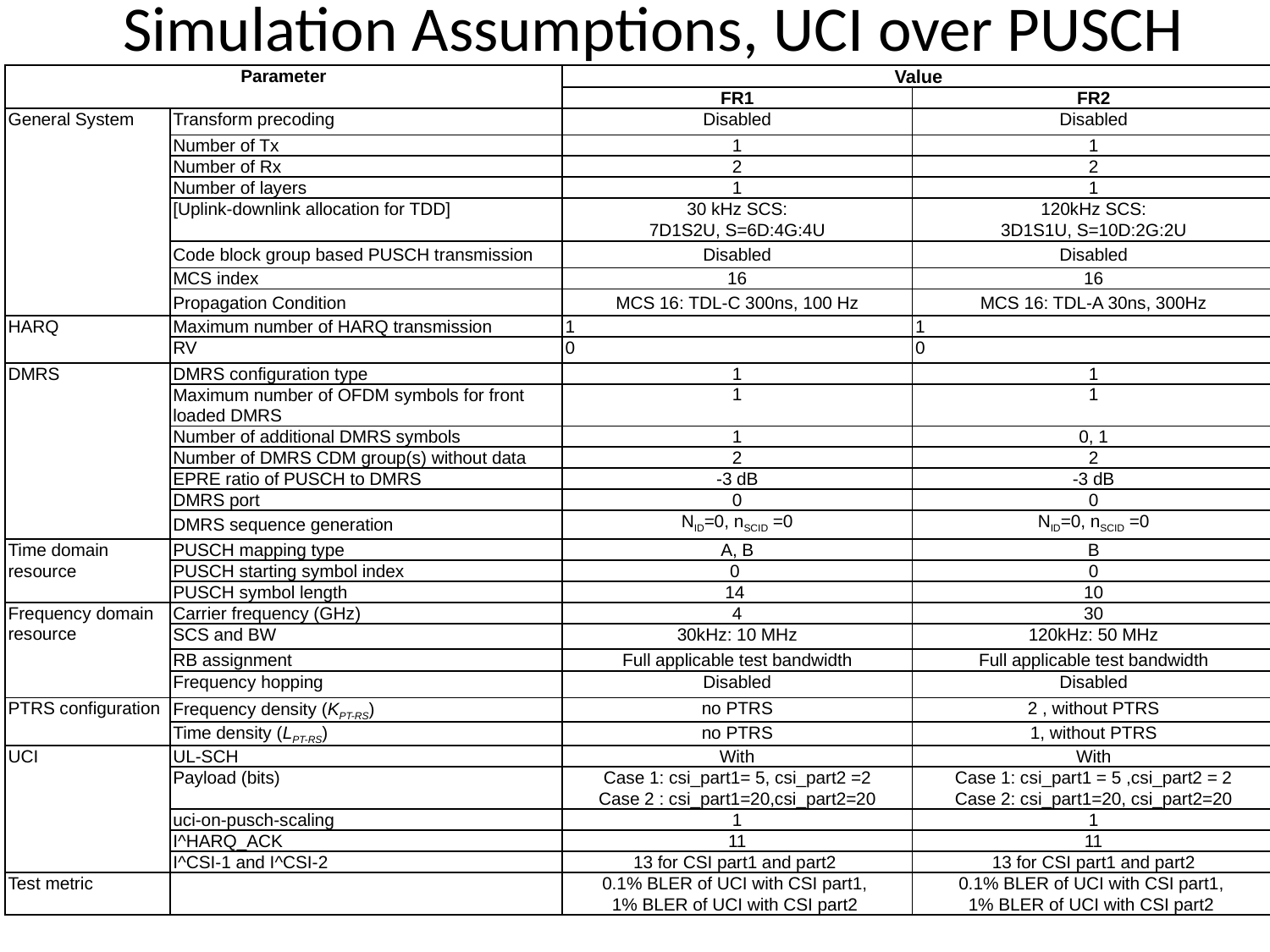

# Simulation Assumptions, UCI over PUSCH
| Parameter |  | Value |  |
| --- | --- | --- | --- |
|  |  | FR1 | FR2 |
| General System | Transform precoding | Disabled | Disabled |
|  | Number of Tx | 1 | 1 |
|  | Number of Rx | 2 | 2 |
|  | Number of layers | 1 | 1 |
|  | [Uplink-downlink allocation for TDD] | 30 kHz SCS: 7D1S2U, S=6D:4G:4U | 120kHz SCS: 3D1S1U, S=10D:2G:2U |
|  | Code block group based PUSCH transmission | Disabled | Disabled |
|  | MCS index | 16 | 16 |
|  | Propagation Condition | MCS 16: TDL-C 300ns, 100 Hz | MCS 16: TDL-A 30ns, 300Hz |
| HARQ | Maximum number of HARQ transmission | 1 | 1 |
|  | RV | 0 | 0 |
| DMRS | DMRS configuration type | 1 | 1 |
|  | Maximum number of OFDM symbols for front loaded DMRS | 1 | 1 |
|  | Number of additional DMRS symbols | 1 | 0, 1 |
|  | Number of DMRS CDM group(s) without data | 2 | 2 |
|  | EPRE ratio of PUSCH to DMRS | -3 dB | -3 dB |
|  | DMRS port | 0 | 0 |
|  | DMRS sequence generation | NID=0, nSCID =0 | NID=0, nSCID =0 |
| Time domain resource | PUSCH mapping type | A, B | B |
|  | PUSCH starting symbol index | 0 | 0 |
|  | PUSCH symbol length | 14 | 10 |
| Frequency domain resource | Carrier frequency (GHz) | 4 | 30 |
|  | SCS and BW | 30kHz: 10 MHz | 120kHz: 50 MHz |
|  | RB assignment | Full applicable test bandwidth | Full applicable test bandwidth |
|  | Frequency hopping | Disabled | Disabled |
| PTRS configuration | Frequency density (KPT-RS) | no PTRS | 2 , without PTRS |
|  | Time density (LPT-RS) | no PTRS | 1, without PTRS |
| UCI | UL-SCH | With | With |
|  | Payload (bits) | Case 1: csi\_part1= 5, csi\_part2 =2 Case 2 : csi\_part1=20,csi\_part2=20 | Case 1: csi\_part1 = 5 ,csi\_part2 = 2 Case 2: csi\_part1=20, csi\_part2=20 |
|  | uci-on-pusch-scaling | 1 | 1 |
|  | I^HARQ\_ACK | 11 | 11 |
|  | I^CSI-1 and I^CSI-2 | 13 for CSI part1 and part2 | 13 for CSI part1 and part2 |
| Test metric |  | 0.1% BLER of UCI with CSI part1, 1% BLER of UCI with CSI part2 | 0.1% BLER of UCI with CSI part1, 1% BLER of UCI with CSI part2 |